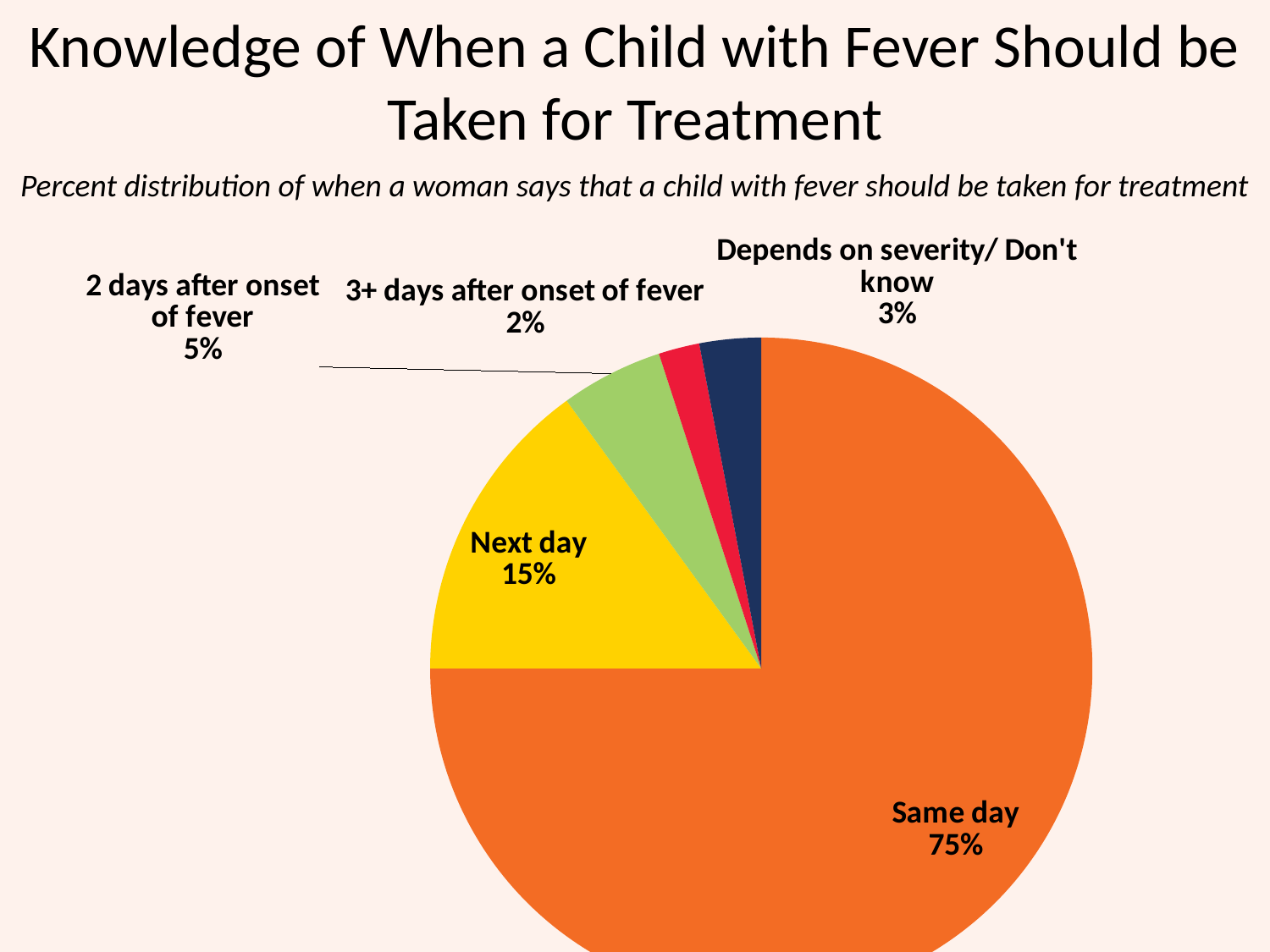

# Knowledge of When a Child with Fever Should be Taken for Treatment
Percent distribution of when a woman says that a child with fever should be taken for treatment

### Chart

| Category | Sales |
|---|---|
| Same day | 75.0 |
| Next day | 15.0 |
| 2 days after onset of fever | 5.0 |
| 3+ days after onset of fever | 2.0 |
| Depends on severity/ Don't know | 3.0 |